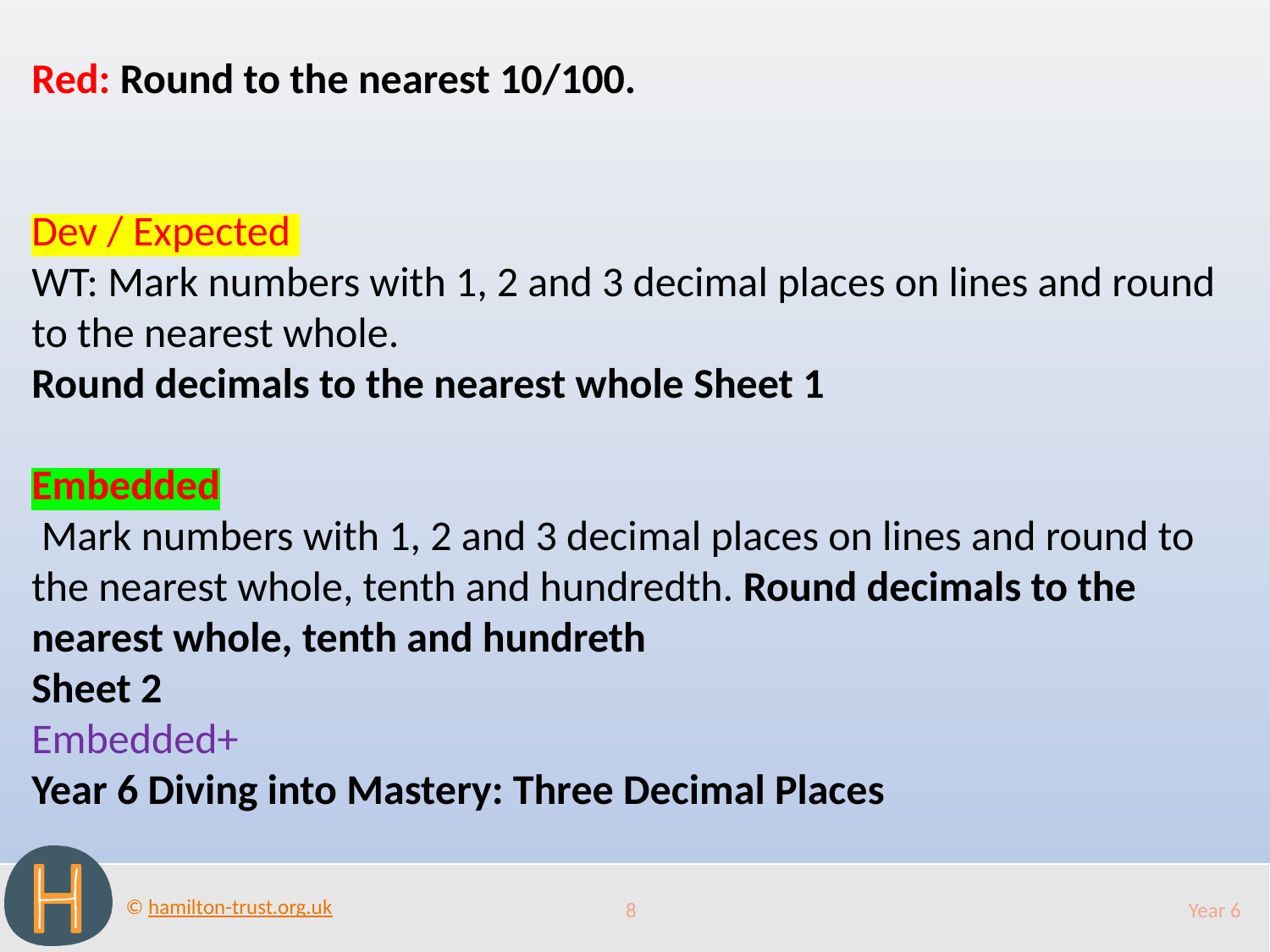

Red: Round to the nearest 10/100.

Dev / Expected
WT: Mark numbers with 1, 2 and 3 decimal places on lines and round to the nearest whole.
Round decimals to the nearest whole Sheet 1

Embedded
 Mark numbers with 1, 2 and 3 decimal places on lines and round to the nearest whole, tenth and hundredth. Round decimals to the nearest whole, tenth and hundreth
Sheet 2
Embedded+
Year 6 Diving into Mastery: Three Decimal Places
8
Year 6